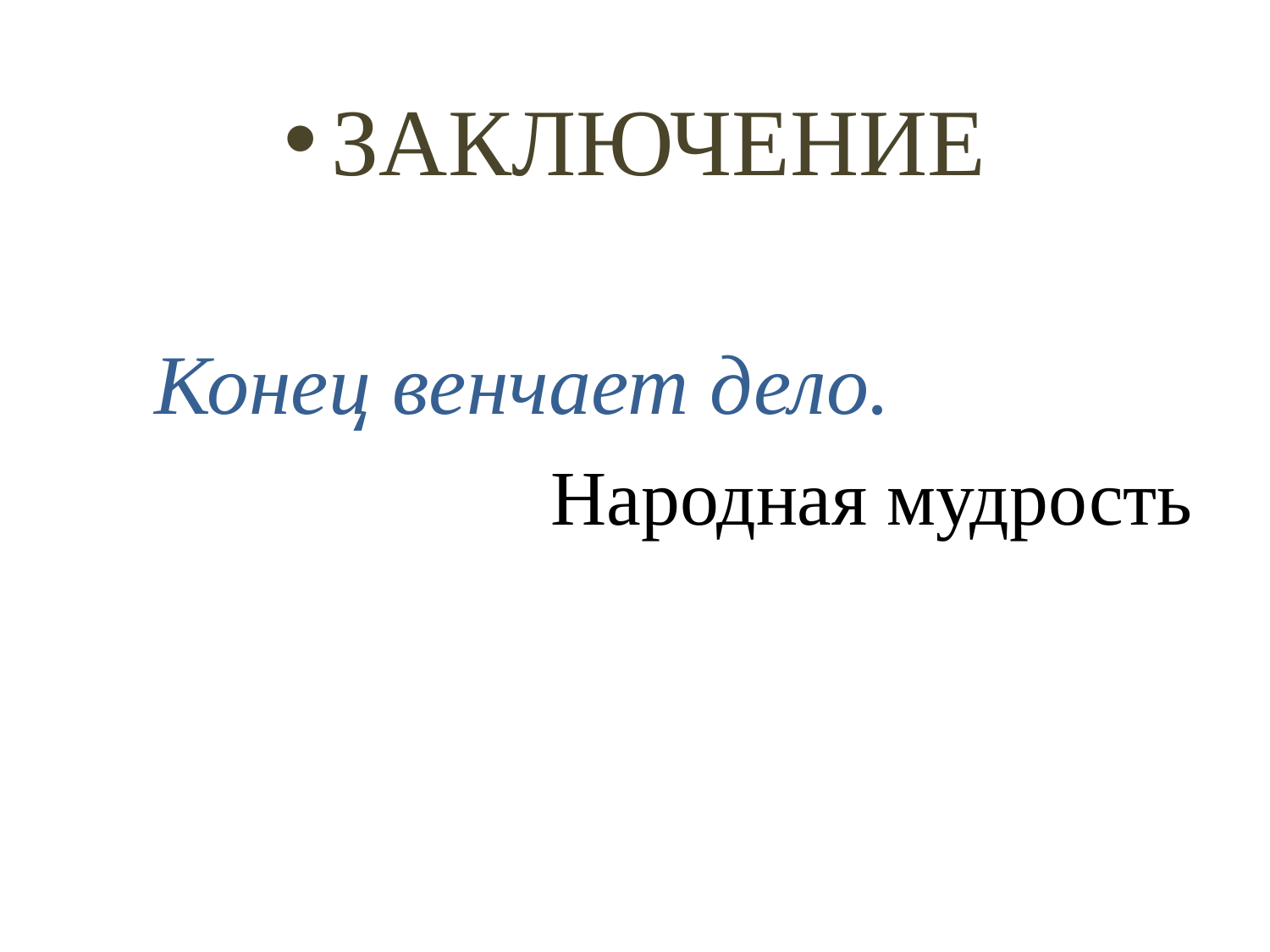

#
ЗАКЛЮЧЕНИЕ

    Конец венчает дело.
Народная мудрость